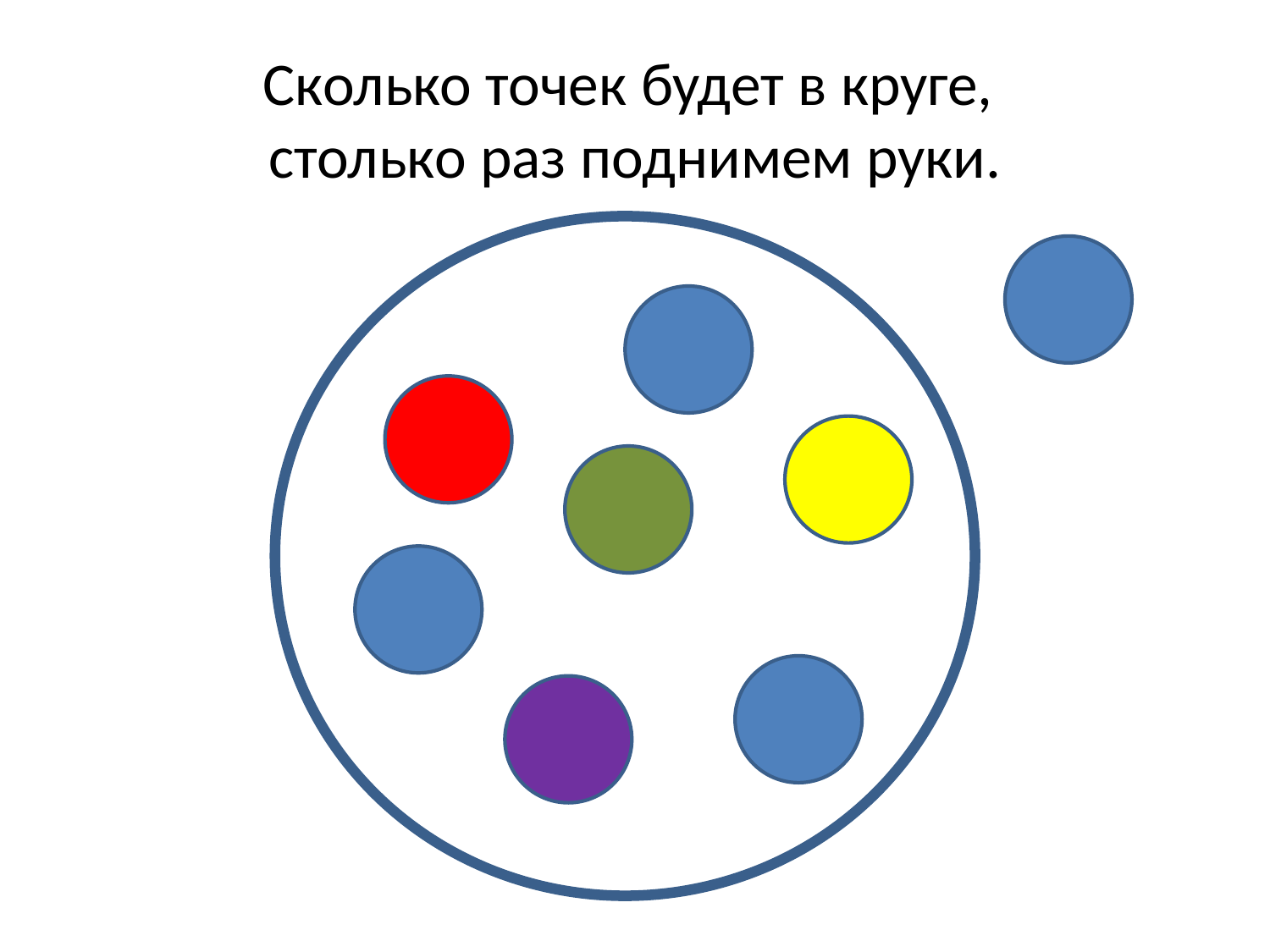

# Сколько точек будет в круге, столько раз поднимем руки.